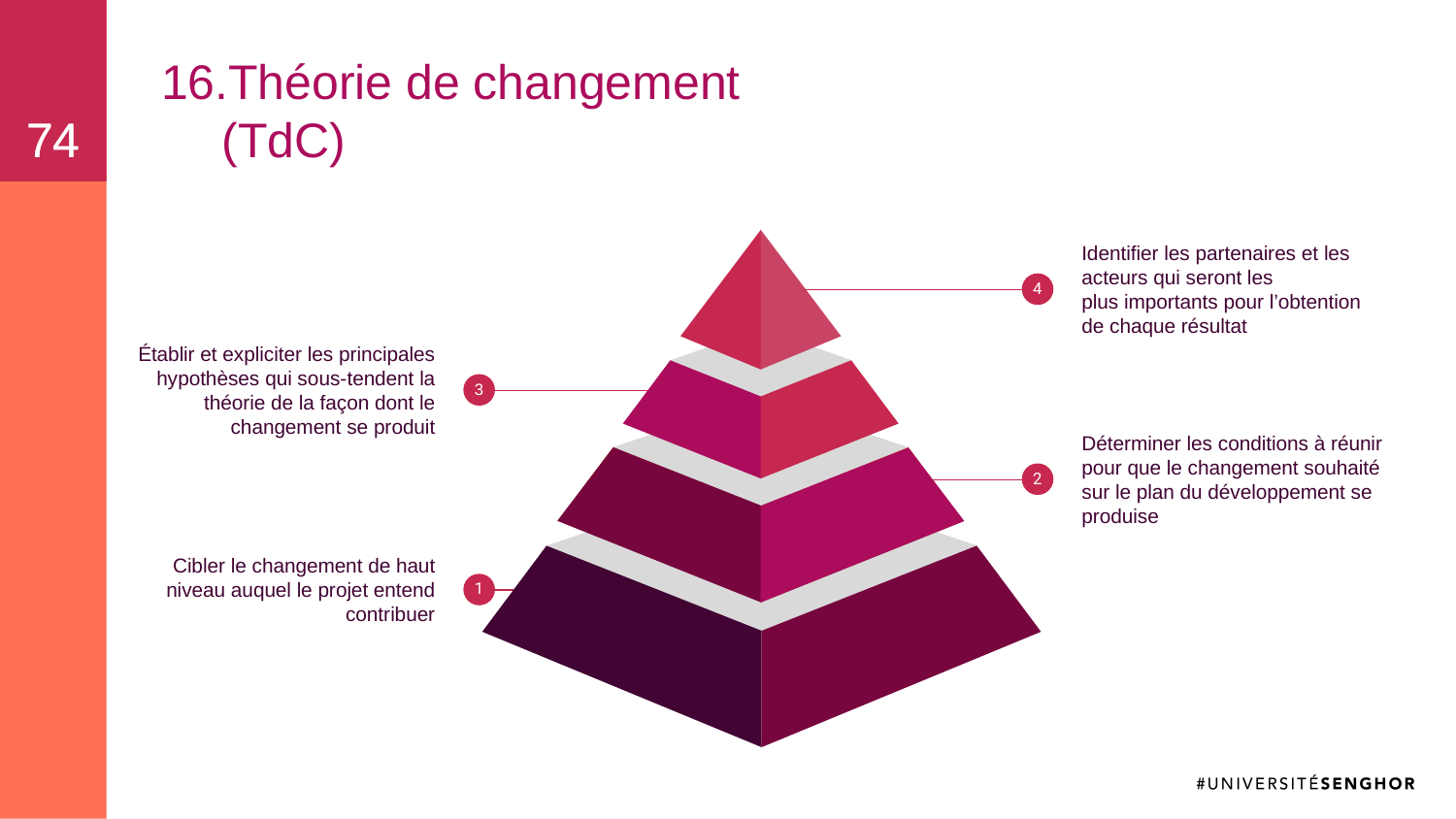

74
74
# Théorie de changement (TdC)
Identifier les partenaires et les acteurs qui seront les
plus importants pour l’obtention de chaque résultat

4
Établir et expliciter les principales hypothèses qui sous-tendent la théorie de la façon dont le changement se produit

3
Déterminer les conditions à réunir pour que le changement souhaité sur le plan du développement se produise

2
Cibler le changement de haut niveau auquel le projet entend contribuer

1